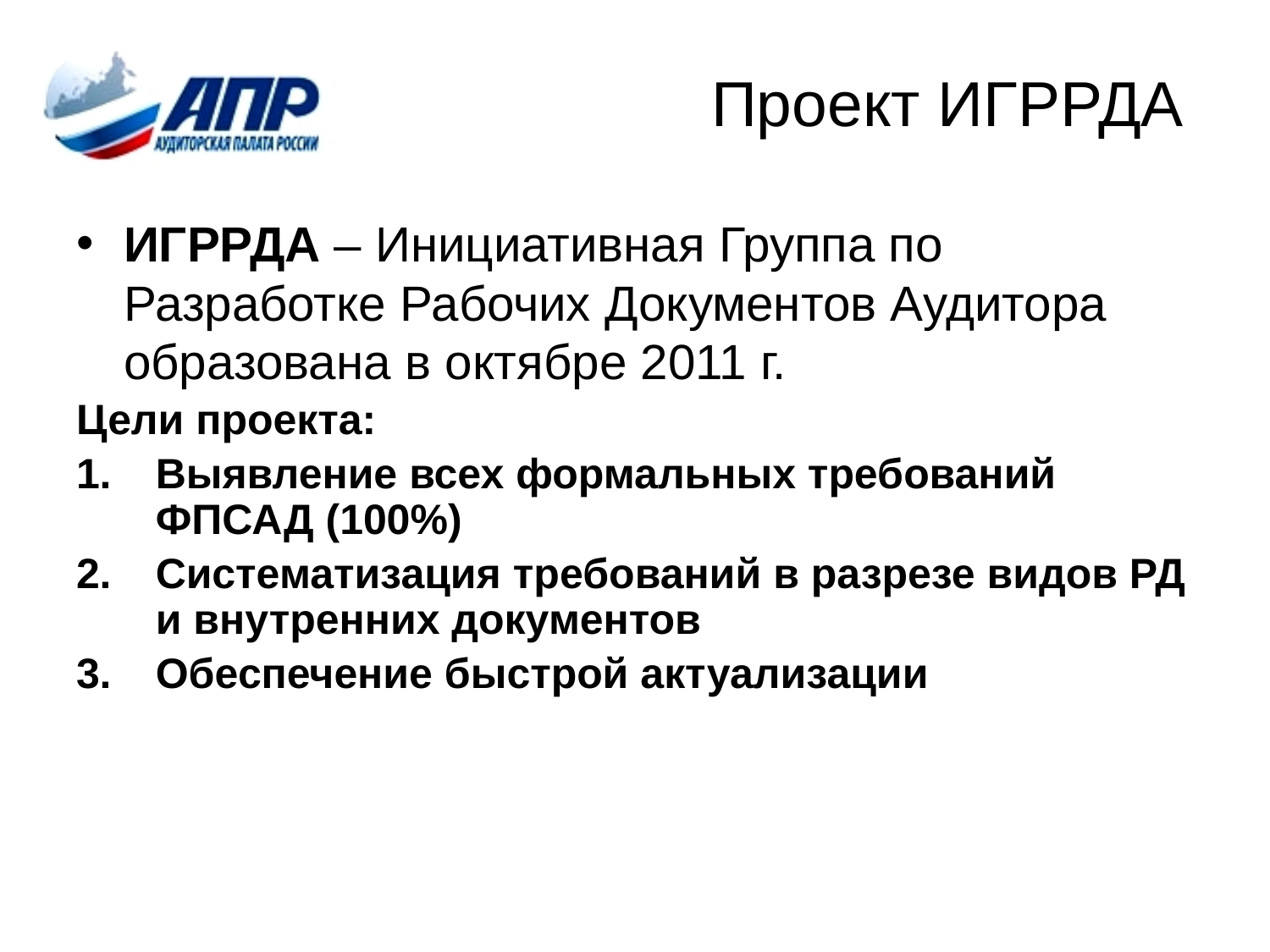

# Проект ИГРРДА
ИГРРДА – Инициативная Группа по Разработке Рабочих Документов Аудитора образована в октябре 2011 г.
Цели проекта:
Выявление всех формальных требований ФПСАД (100%)
Систематизация требований в разрезе видов РД и внутренних документов
Обеспечение быстрой актуализации